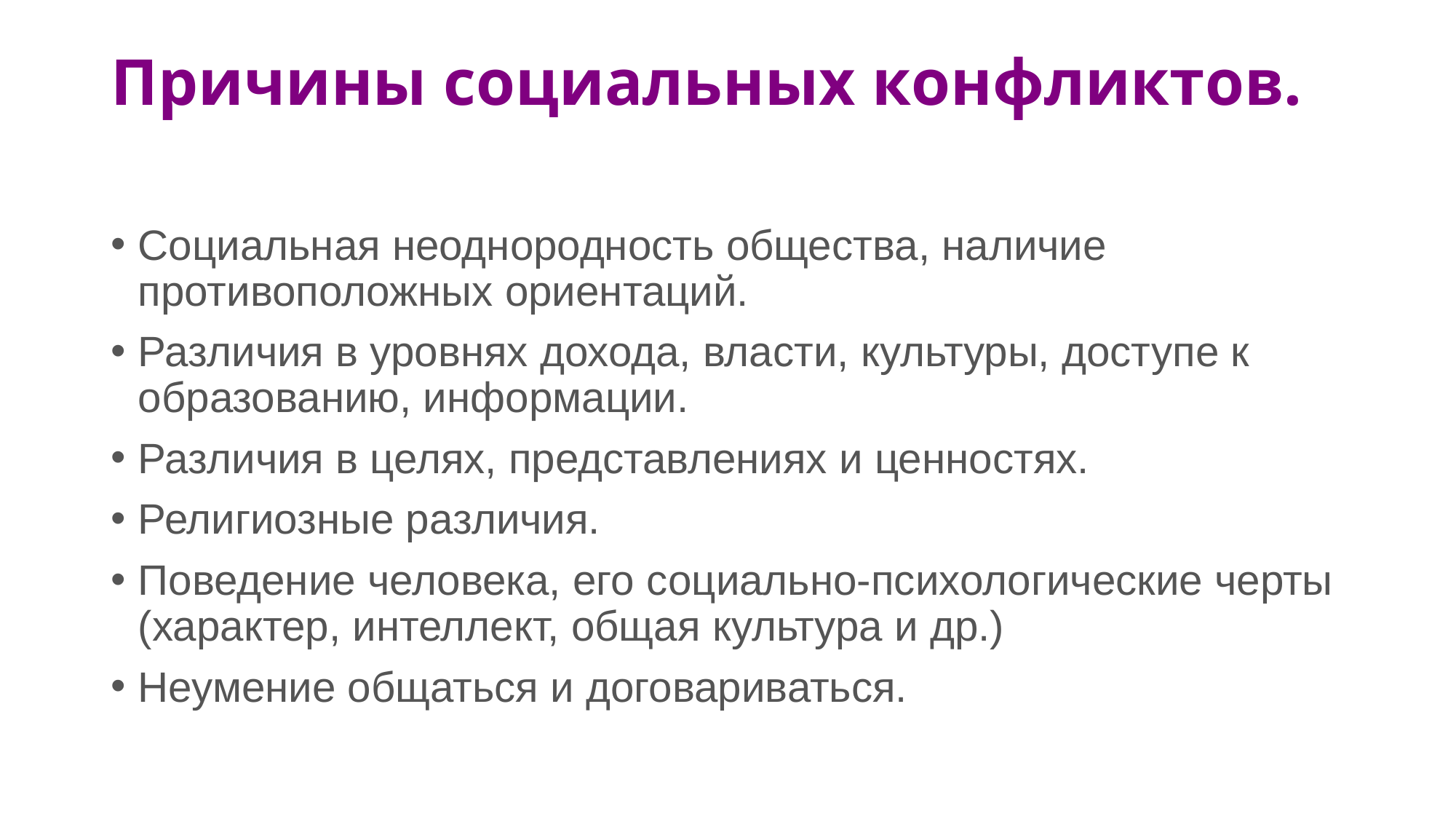

# Причины социальных конфликтов.
Социальная неоднородность общества, наличие противоположных ориентаций.
Различия в уровнях дохода, власти, культуры, доступе к образованию, информации.
Различия в целях, представлениях и ценностях.
Религиозные различия.
Поведение человека, его социально-психологические черты (характер, интеллект, общая культура и др.)
Неумение общаться и договариваться.